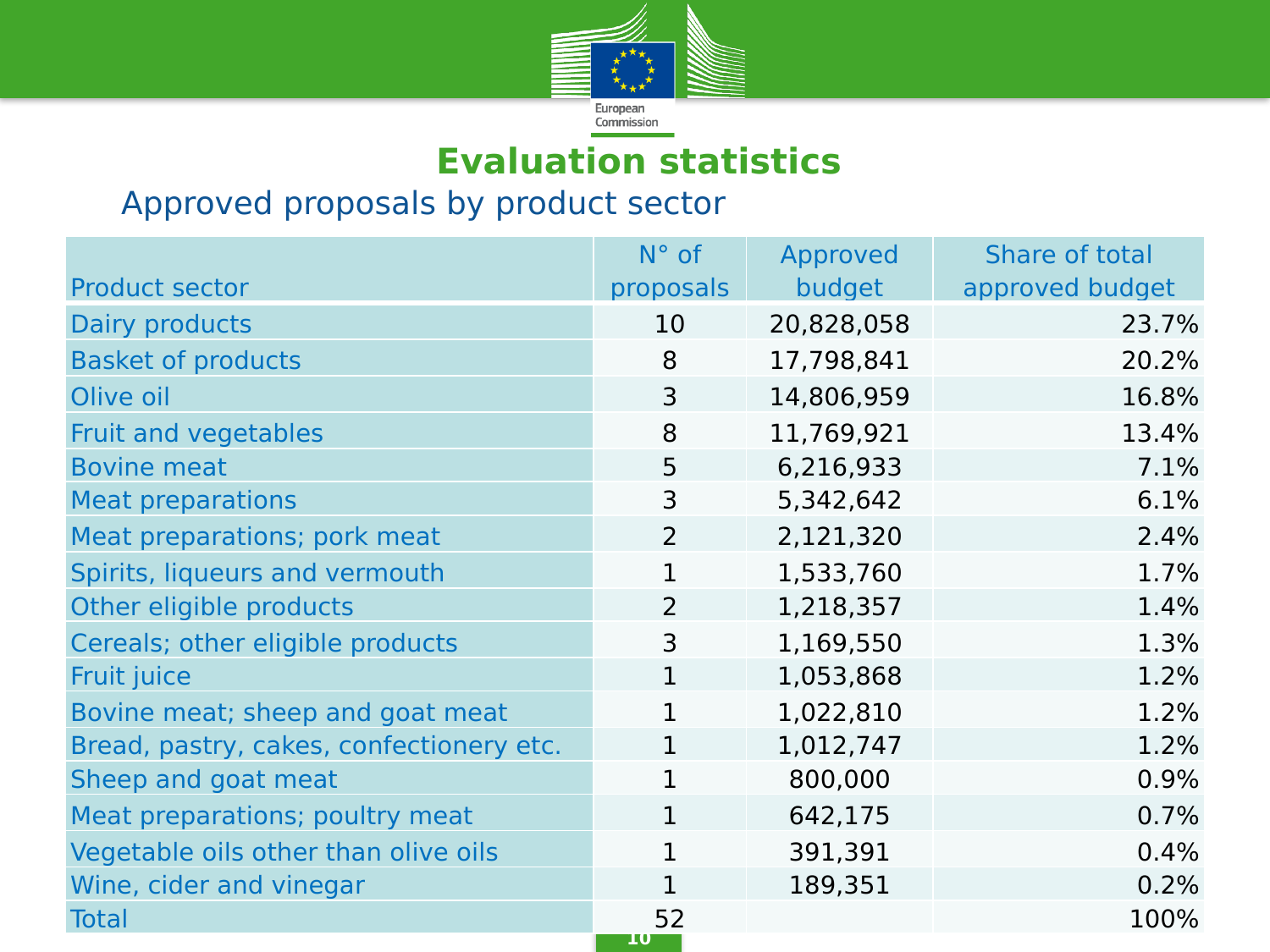

# Evaluation statistics
Approved proposals by product sector

| Product sector | N° of proposals | Approved budget | Share of total approved budget |
| --- | --- | --- | --- |
| Dairy products | 10 | 20,828,058 | 23.7% |
| Basket of products | 8 | 17,798,841 | 20.2% |
| Olive oil | 3 | 14,806,959 | 16.8% |
| Fruit and vegetables | 8 | 11,769,921 | 13.4% |
| Bovine meat | 5 | 6,216,933 | 7.1% |
| Meat preparations | 3 | 5,342,642 | 6.1% |
| Meat preparations; pork meat | 2 | 2,121,320 | 2.4% |
| Spirits, liqueurs and vermouth | 1 | 1,533,760 | 1.7% |
| Other eligible products | 2 | 1,218,357 | 1.4% |
| Cereals; other eligible products | 3 | 1,169,550 | 1.3% |
| Fruit juice | 1 | 1,053,868 | 1.2% |
| Bovine meat; sheep and goat meat | 1 | 1,022,810 | 1.2% |
| Bread, pastry, cakes, confectionery etc. | 1 | 1,012,747 | 1.2% |
| Sheep and goat meat | 1 | 800,000 | 0.9% |
| Meat preparations; poultry meat | 1 | 642,175 | 0.7% |
| Vegetable oils other than olive oils | 1 | 391,391 | 0.4% |
| Wine, cider and vinegar | 1 | 189,351 | 0.2% |
| Total | 52 |  | 100% |
10